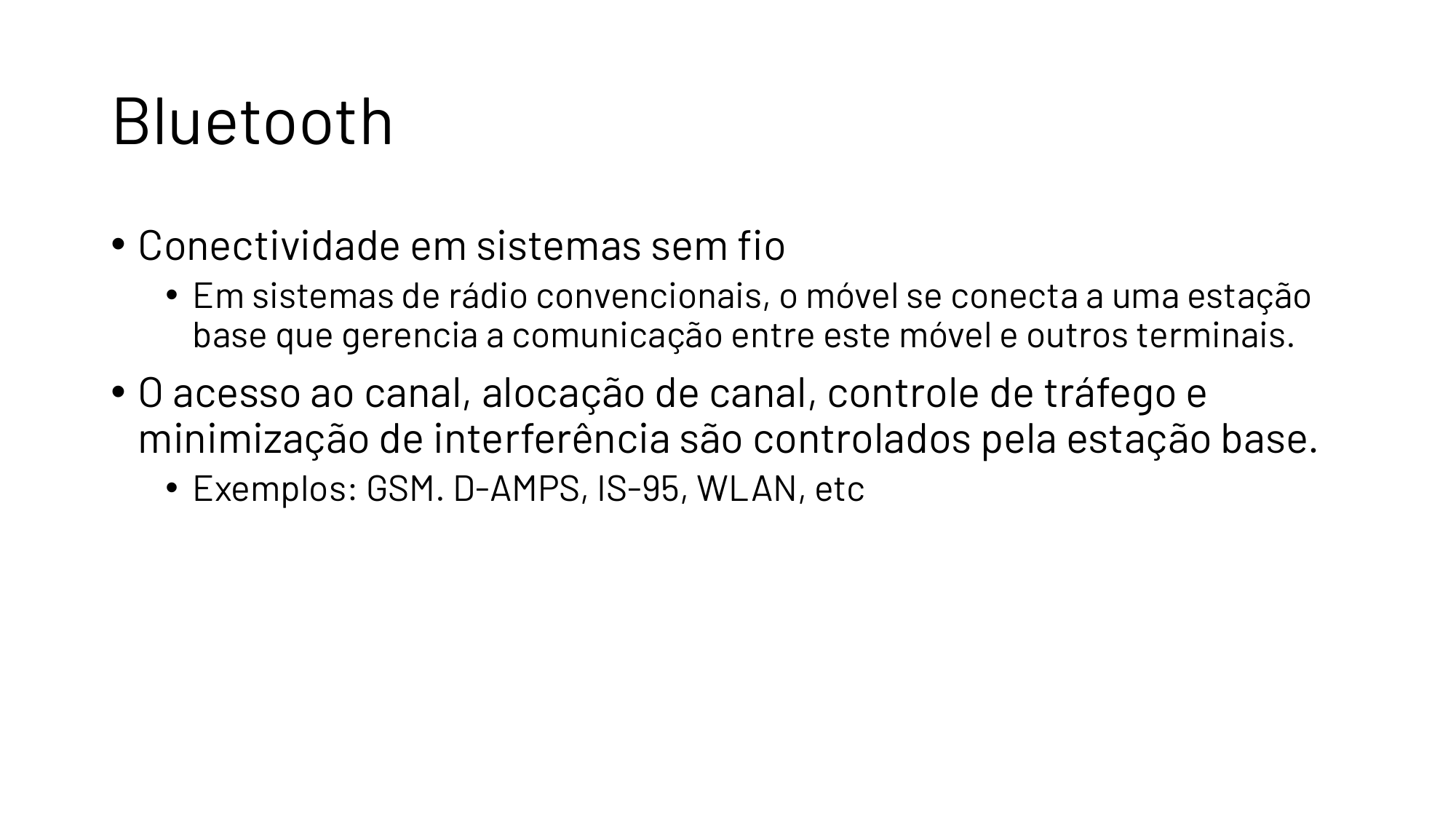

# Bluetooth
Conectividade em sistemas sem fio
Em sistemas de rádio convencionais, o móvel se conecta a uma estação base que gerencia a comunicação entre este móvel e outros terminais.
O acesso ao canal, alocação de canal, controle de tráfego e minimização de interferência são controlados pela estação base.
Exemplos: GSM. D-AMPS, IS-95, WLAN, etc